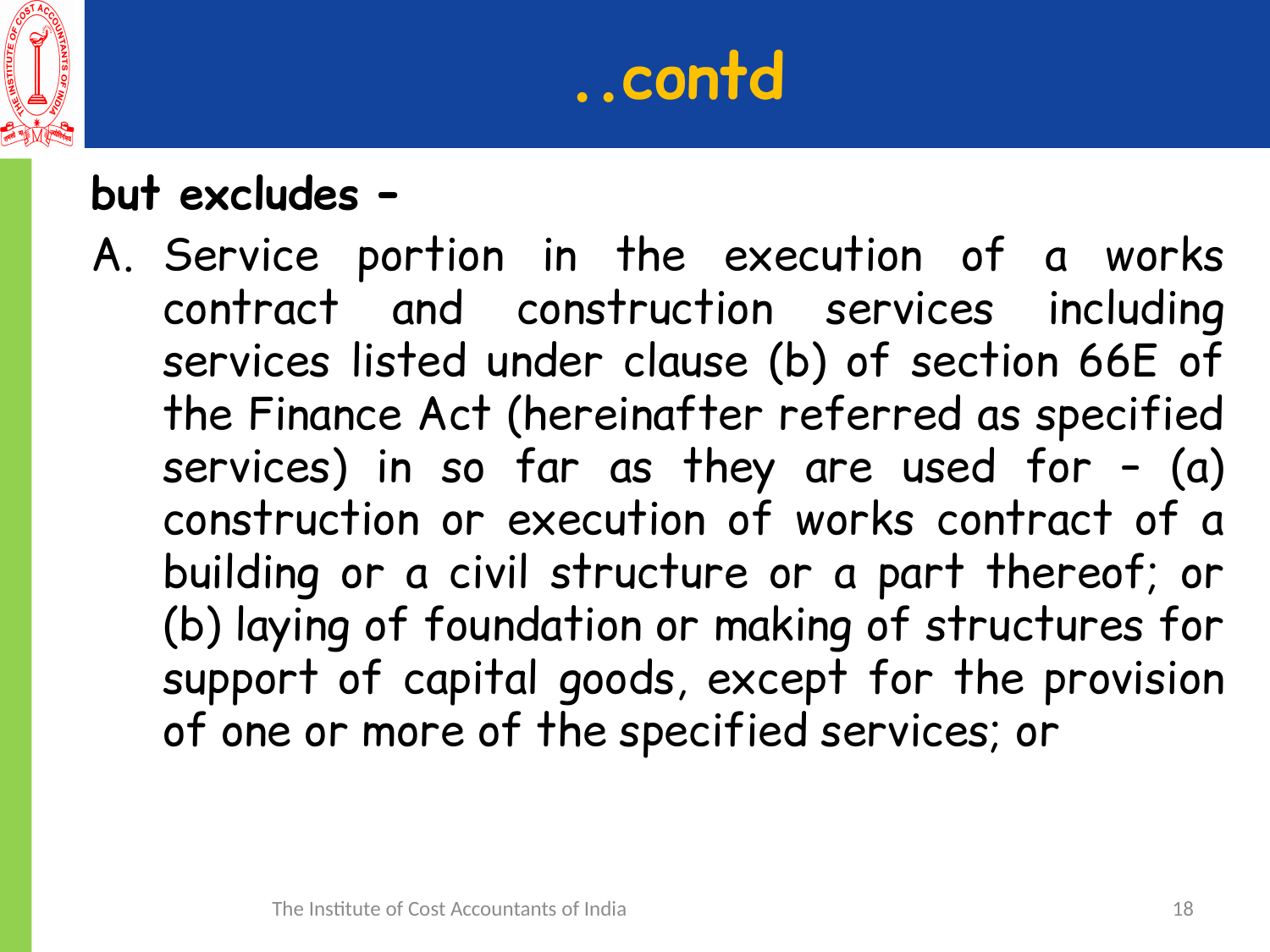

# ..contd
but excludes –
Service portion in the execution of a works contract and construction services including services listed under clause (b) of section 66E of the Finance Act (hereinafter referred as specified services) in so far as they are used for – (a) construction or execution of works contract of a building or a civil structure or a part thereof; or (b) laying of foundation or making of structures for support of capital goods, except for the provision of one or more of the specified services; or

The Institute of Cost Accountants of India
18